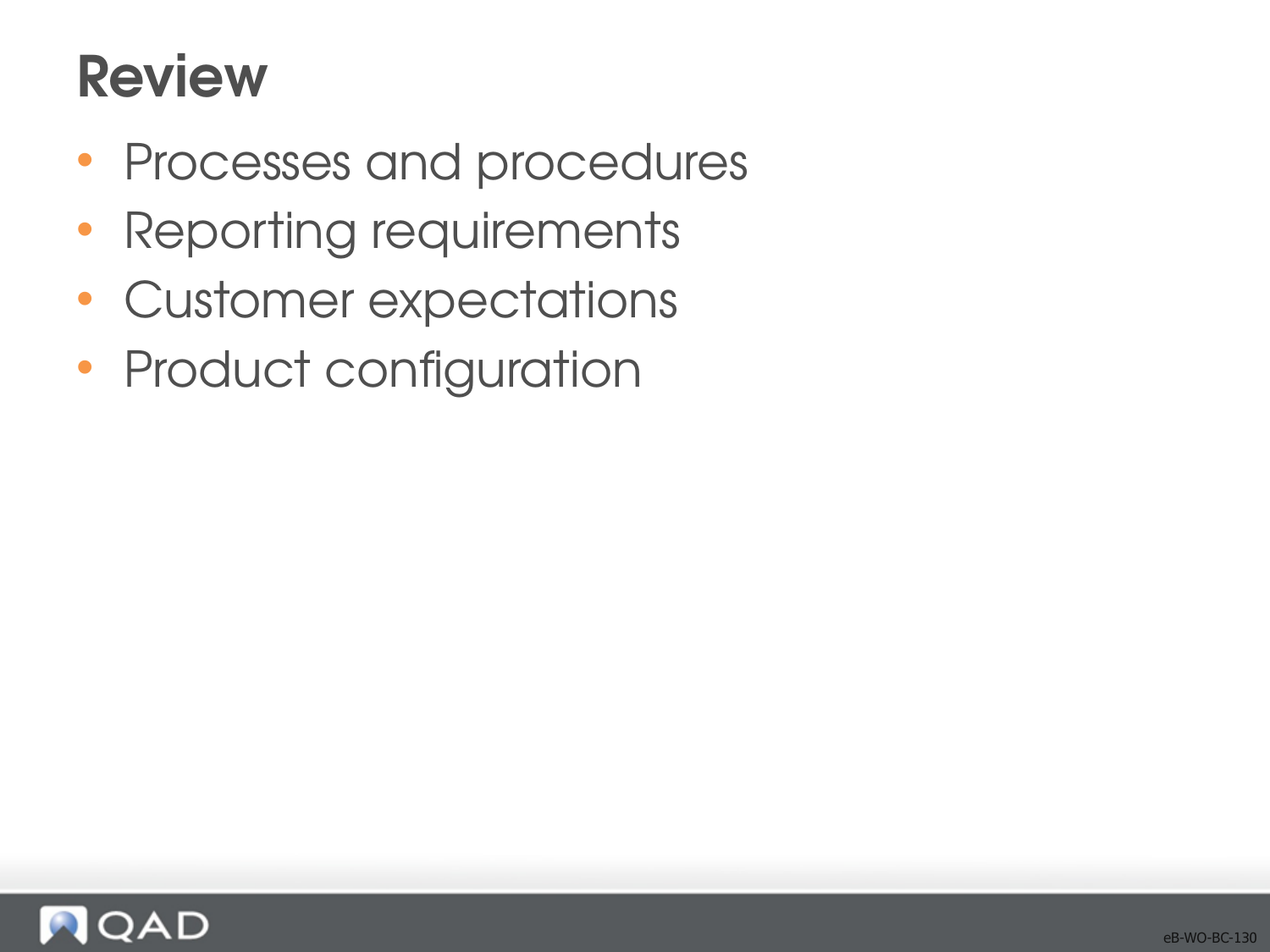

# Review
Processes and procedures
Reporting requirements
Customer expectations
Product configuration
eB-WO-BC-130